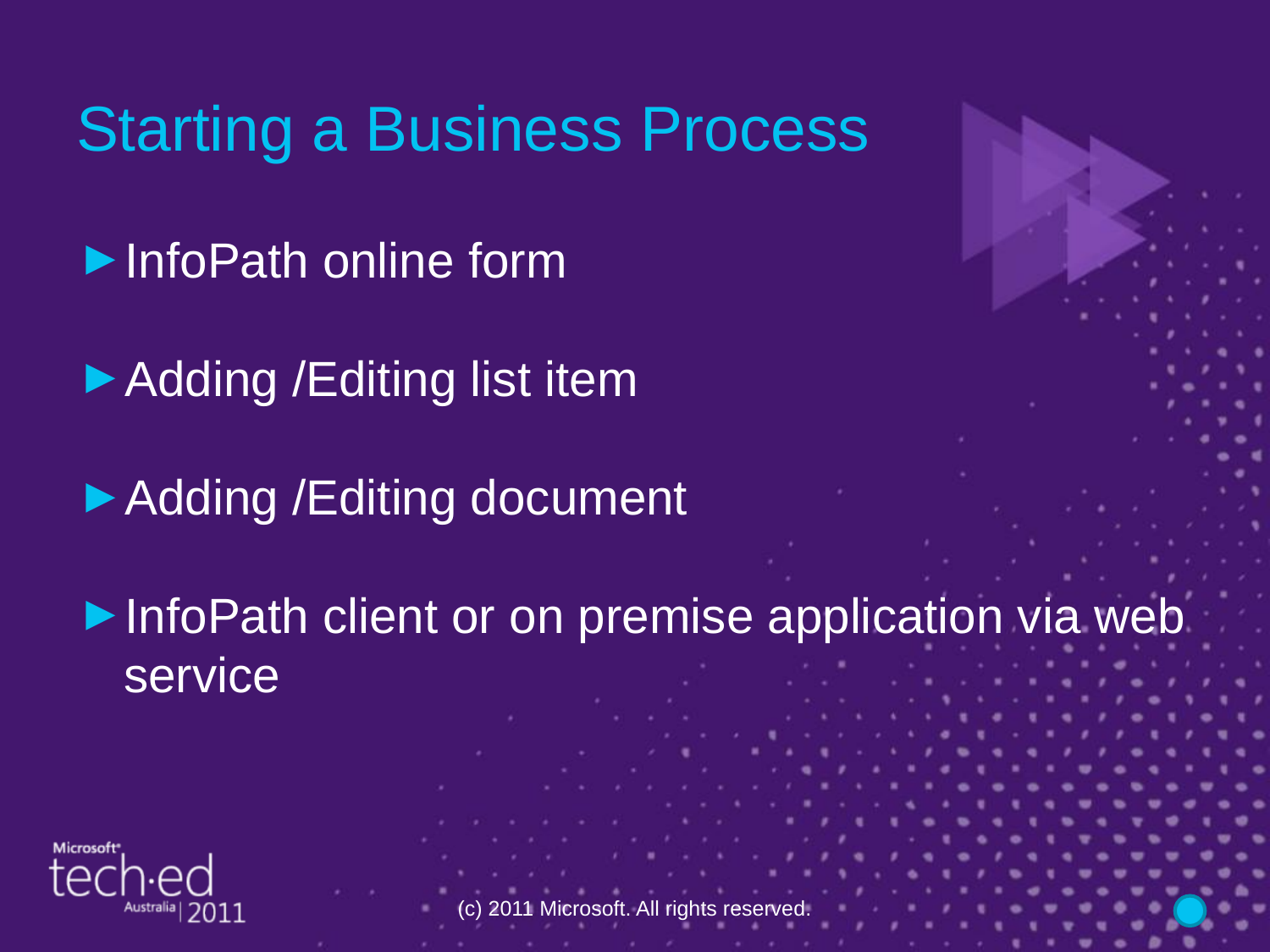

# Starting a Business Process
InfoPath online form

Adding /Editing list item

Adding /Editing document

InfoPath client or on premise application via web service

(c) 2011 Microsoft. All rights reserved.